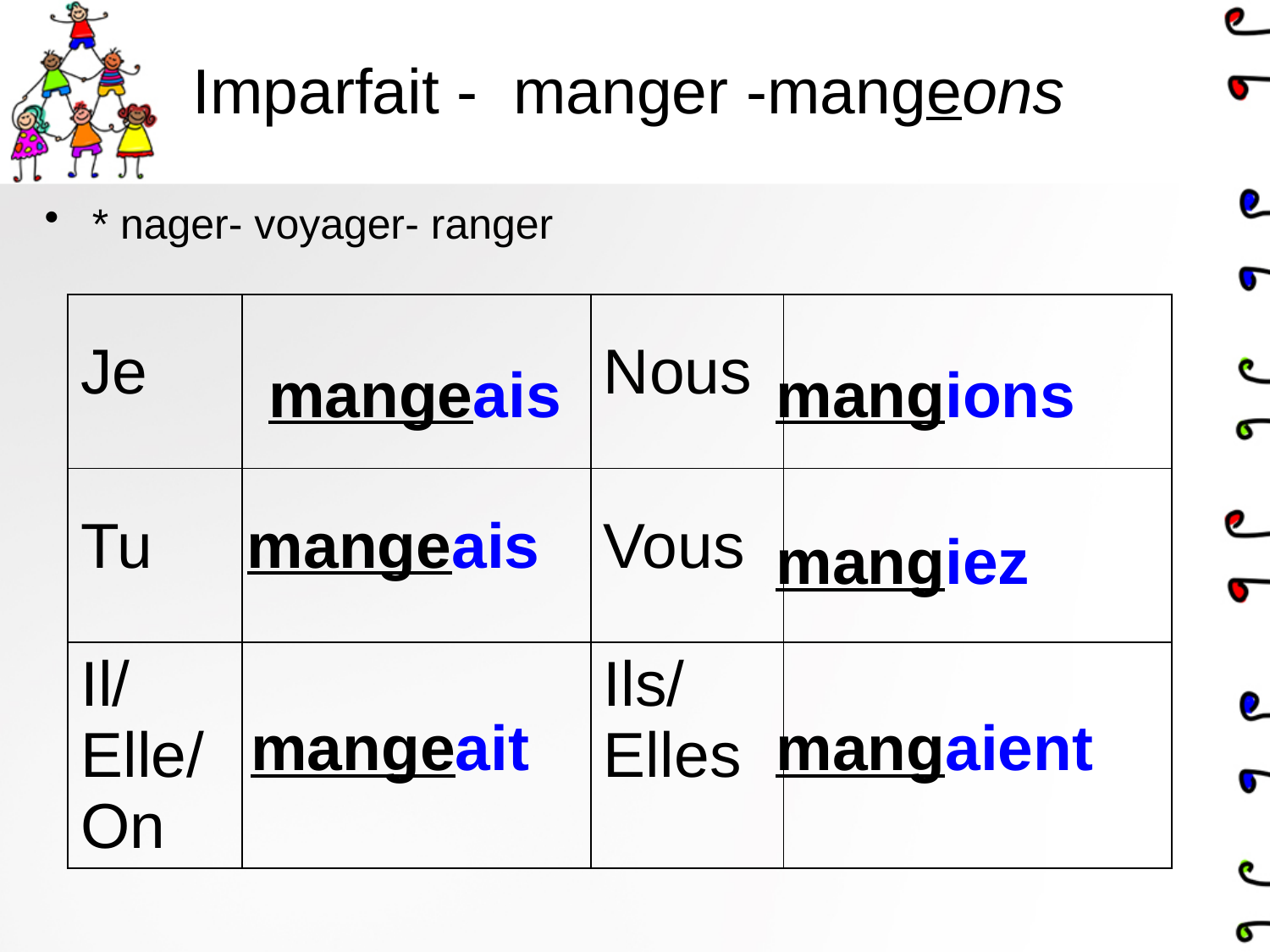

# Imparfait -  manger -mangeons
* nager- voyager- ranger
| Je |  | Nous |  |
| --- | --- | --- | --- |
| Tu |  | Vous |  |
| Il/ Elle/ On |  | Ils/ Elles |  |
mangeais
mangions
mangeais
mangiez
mangeait
mangaient